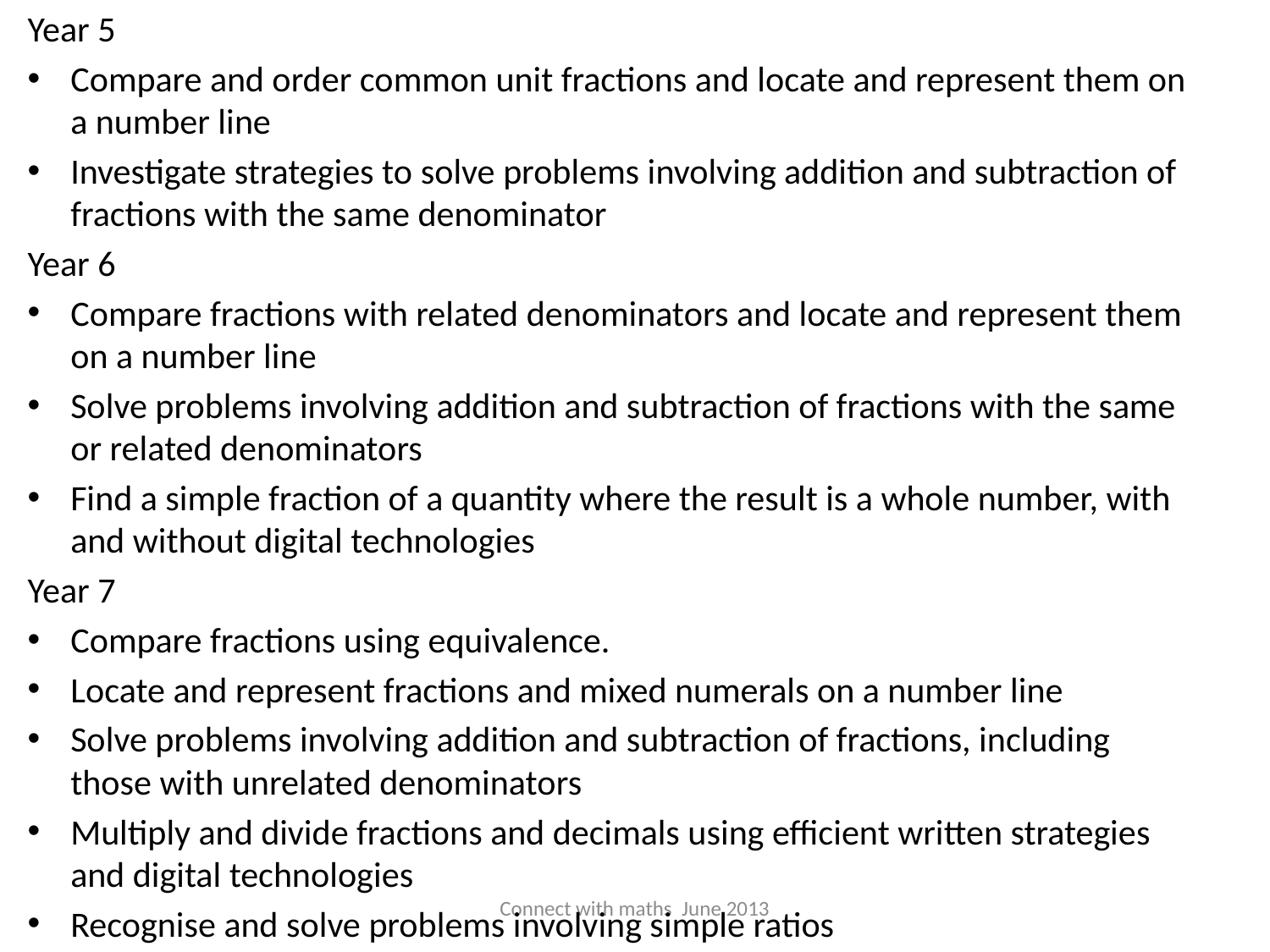

Year 5
Compare and order common unit fractions and locate and represent them on a number line
Investigate strategies to solve problems involving addition and subtraction of fractions with the same denominator
Year 6
Compare fractions with related denominators and locate and represent them on a number line
Solve problems involving addition and subtraction of fractions with the same or related denominators
Find a simple fraction of a quantity where the result is a whole number, with and without digital technologies
Year 7
Compare fractions using equivalence.
Locate and represent fractions and mixed numerals on a number line
Solve problems involving addition and subtraction of fractions, including those with unrelated denominators
Multiply and divide fractions and decimals using efficient written strategies and digital technologies
Recognise and solve problems involving simple ratios

Connect with maths  June 2013